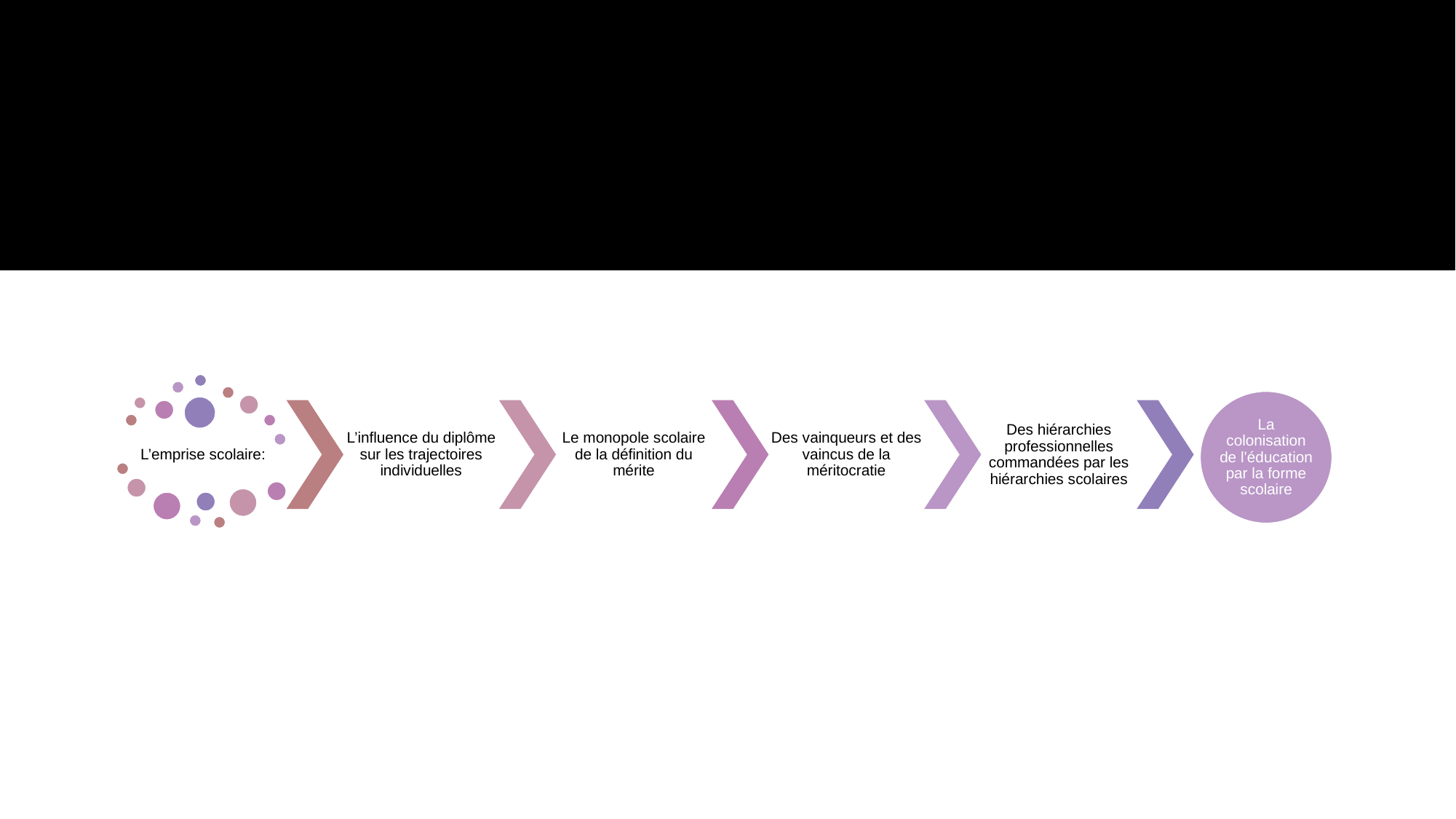

#
L’emprise scolaire:
L’influence du diplôme sur les trajectoires individuelles
Le monopole scolaire de la définition du mérite
Des vainqueurs et des vaincus de la méritocratie
Des hiérarchies professionnelles commandées par les hiérarchies scolaires
La colonisation de l’éducation par la forme scolaire